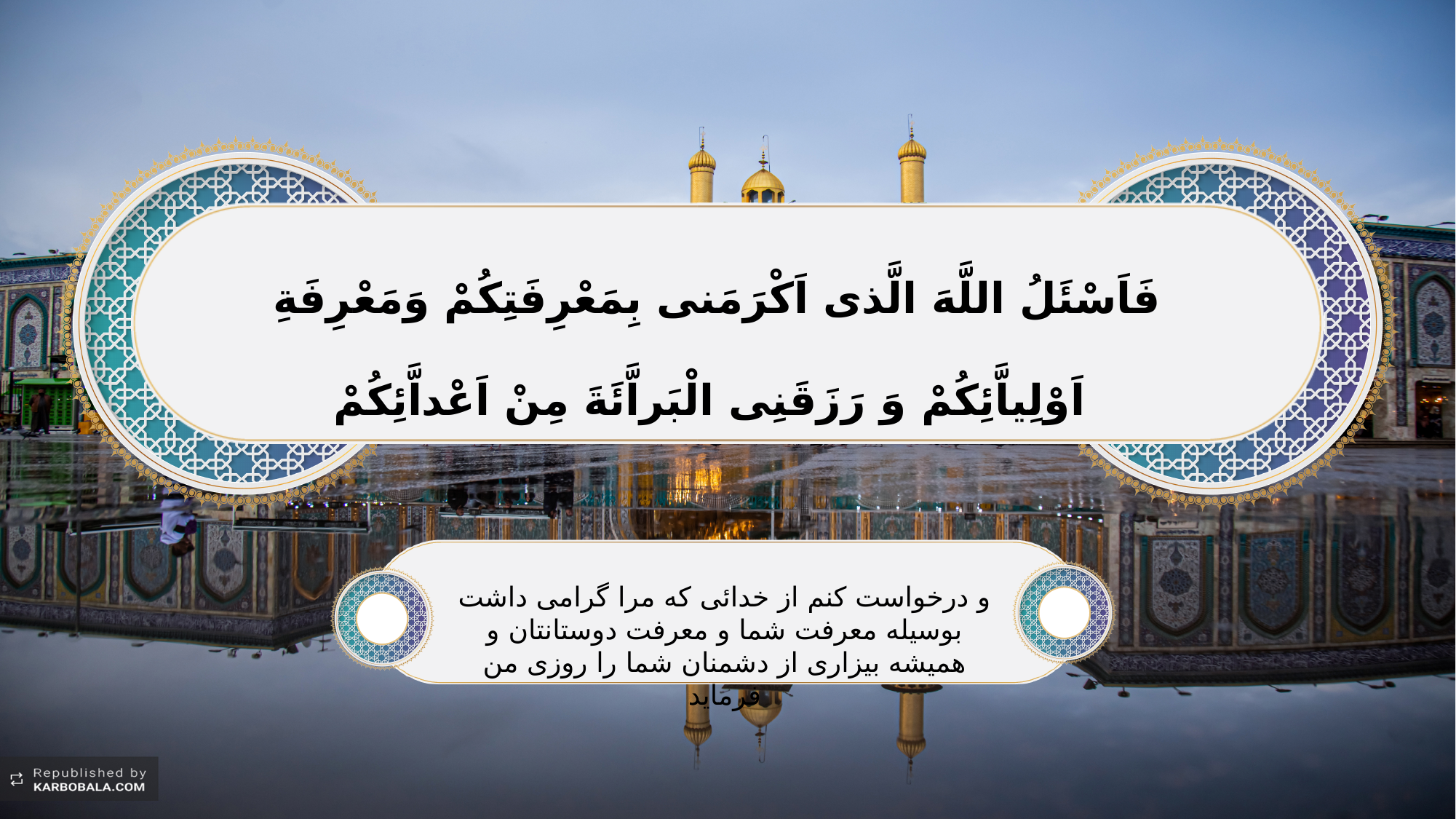

فَاَسْئَلُ اللَّهَ الَّذی اَکْرَمَنی بِمَعْرِفَتِکُمْ وَمَعْرِفَةِ اَوْلِیاَّئِکُمْ وَ رَزَقَنِی الْبَراَّئَةَ مِنْ اَعْداَّئِکُمْ
و درخواست کنم از خدائی که مرا گرامی داشت بوسیله معرفت شما و معرفت دوستانتان و همیشه بیزاری از دشمنان شما را روزی من فرماید